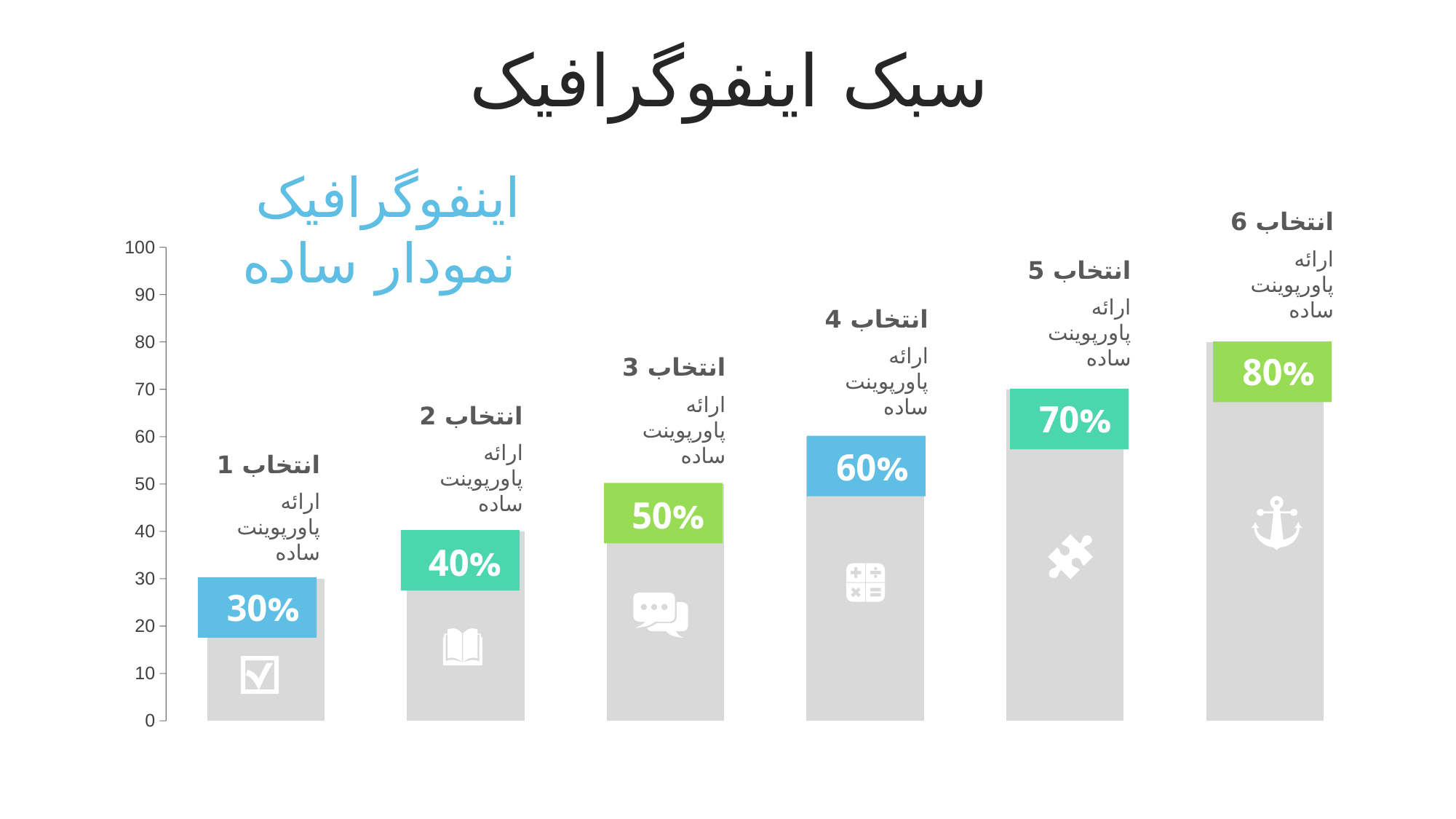

سبک اینفوگرافیک
اینفوگرافیک
نمودار ساده
انتخاب 6
ارائه پاورپوینت ساده

### Chart

| Category |  |
|---|---|
انتخاب 5
ارائه پاورپوینت ساده
انتخاب 4
ارائه پاورپوینت ساده

80%
انتخاب 3
ارائه پاورپوینت ساده

70%
انتخاب 2
ارائه پاورپوینت ساده

60%
انتخاب 1
ارائه پاورپوینت ساده

50%

40%

30%